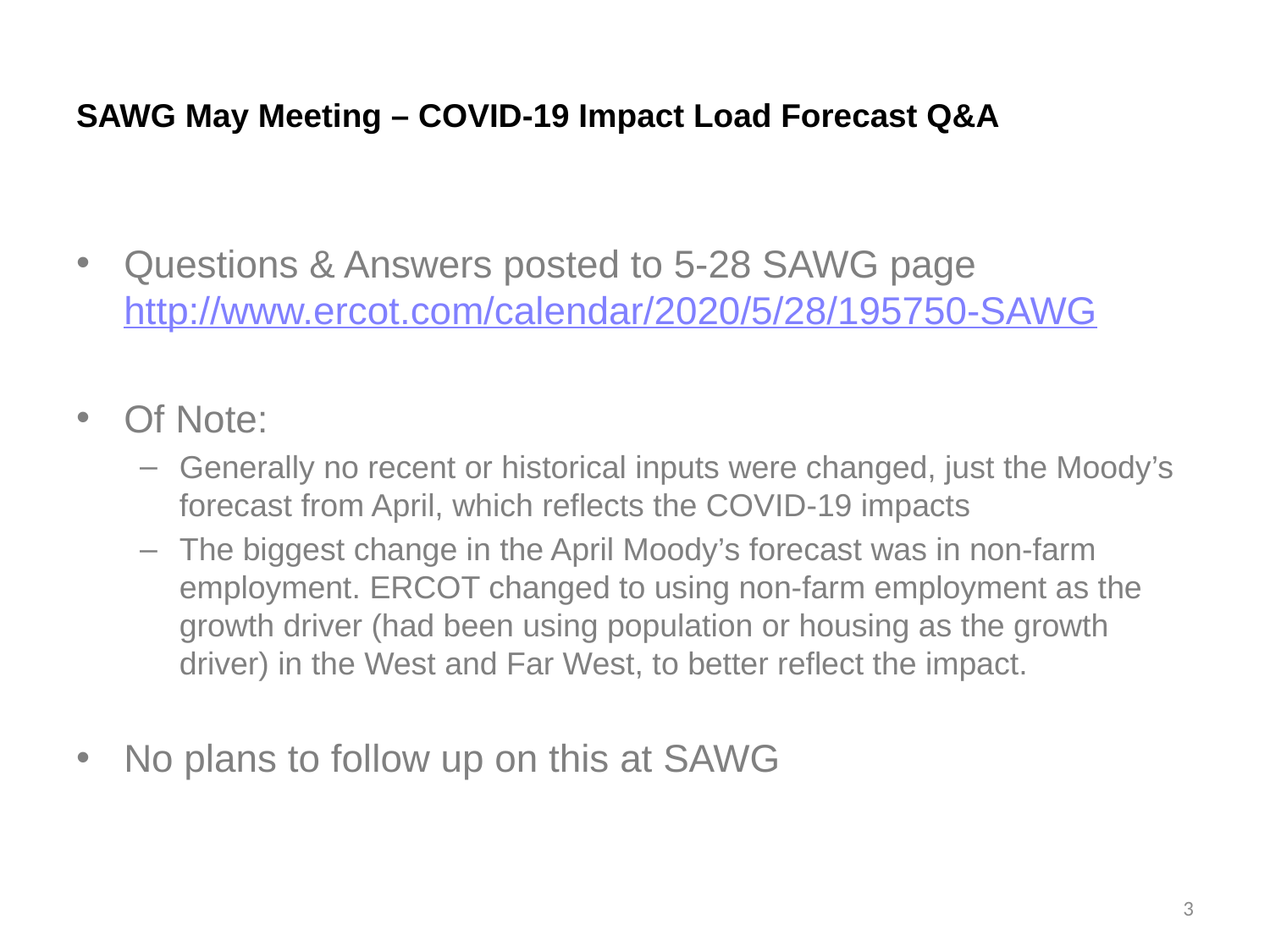

# SAWG May Meeting – COVID-19 Impact Load Forecast Q&A
Questions & Answers posted to 5-28 SAWG page http://www.ercot.com/calendar/2020/5/28/195750-SAWG

Of Note:
Generally no recent or historical inputs were changed, just the Moody’s forecast from April, which reflects the COVID-19 impacts
The biggest change in the April Moody’s forecast was in non-farm employment. ERCOT changed to using non-farm employment as the growth driver (had been using population or housing as the growth driver) in the West and Far West, to better reflect the impact.

No plans to follow up on this at SAWG

3